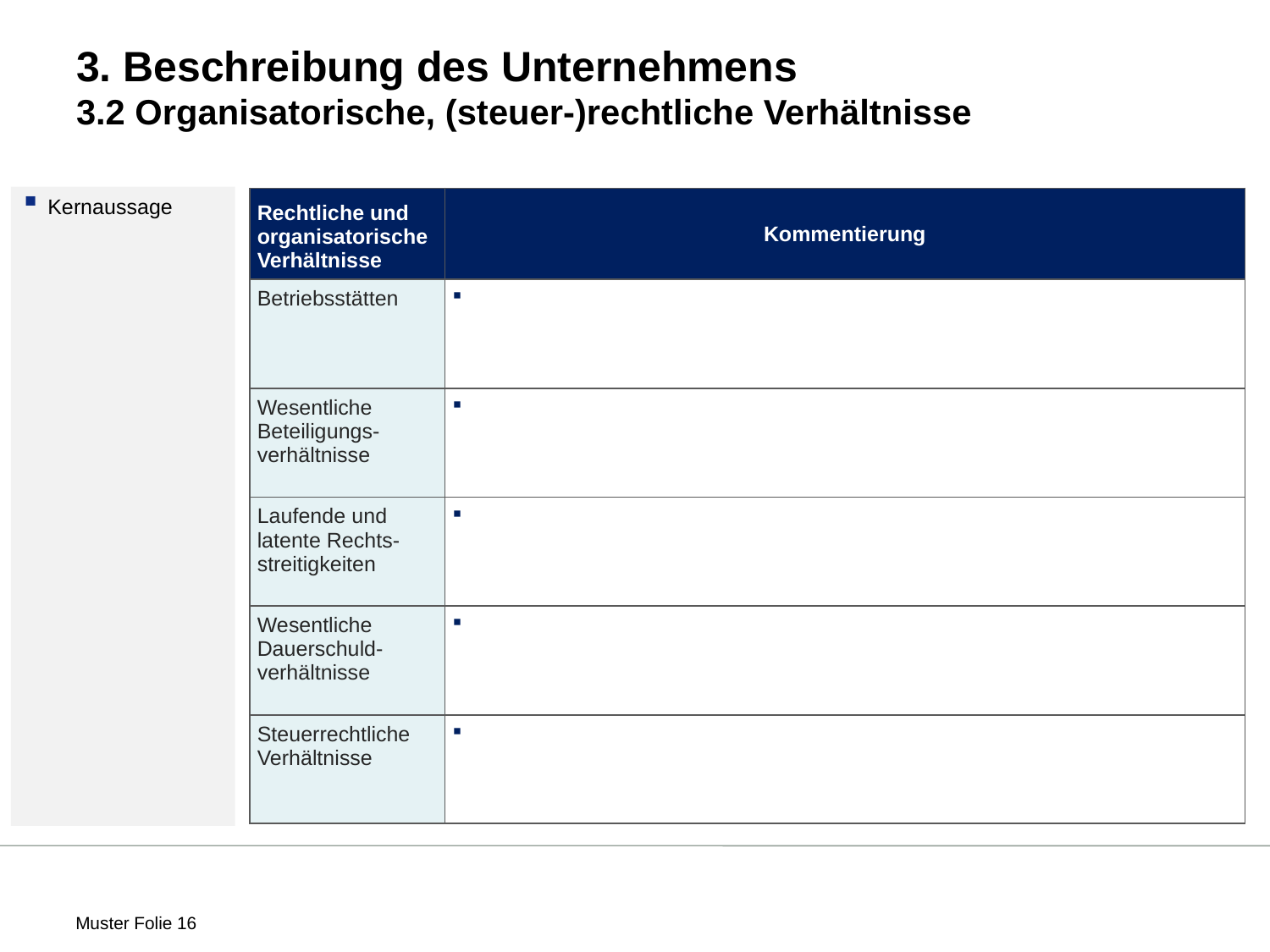

# 3. Beschreibung des Unternehmens 3.2 Organisatorische, (steuer-)rechtliche Verhältnisse
Kernaussage
| Rechtliche und organisatorische Verhältnisse | Kommentierung |
| --- | --- |
| Betriebsstätten |  |
| Wesentliche Beteiligungs-verhältnisse |  |
| Laufende und latente Rechts-streitigkeiten |  |
| Wesentliche Dauerschuld-verhältnisse |  |
| Steuerrechtliche Verhältnisse |  |
 Muster Folie 16